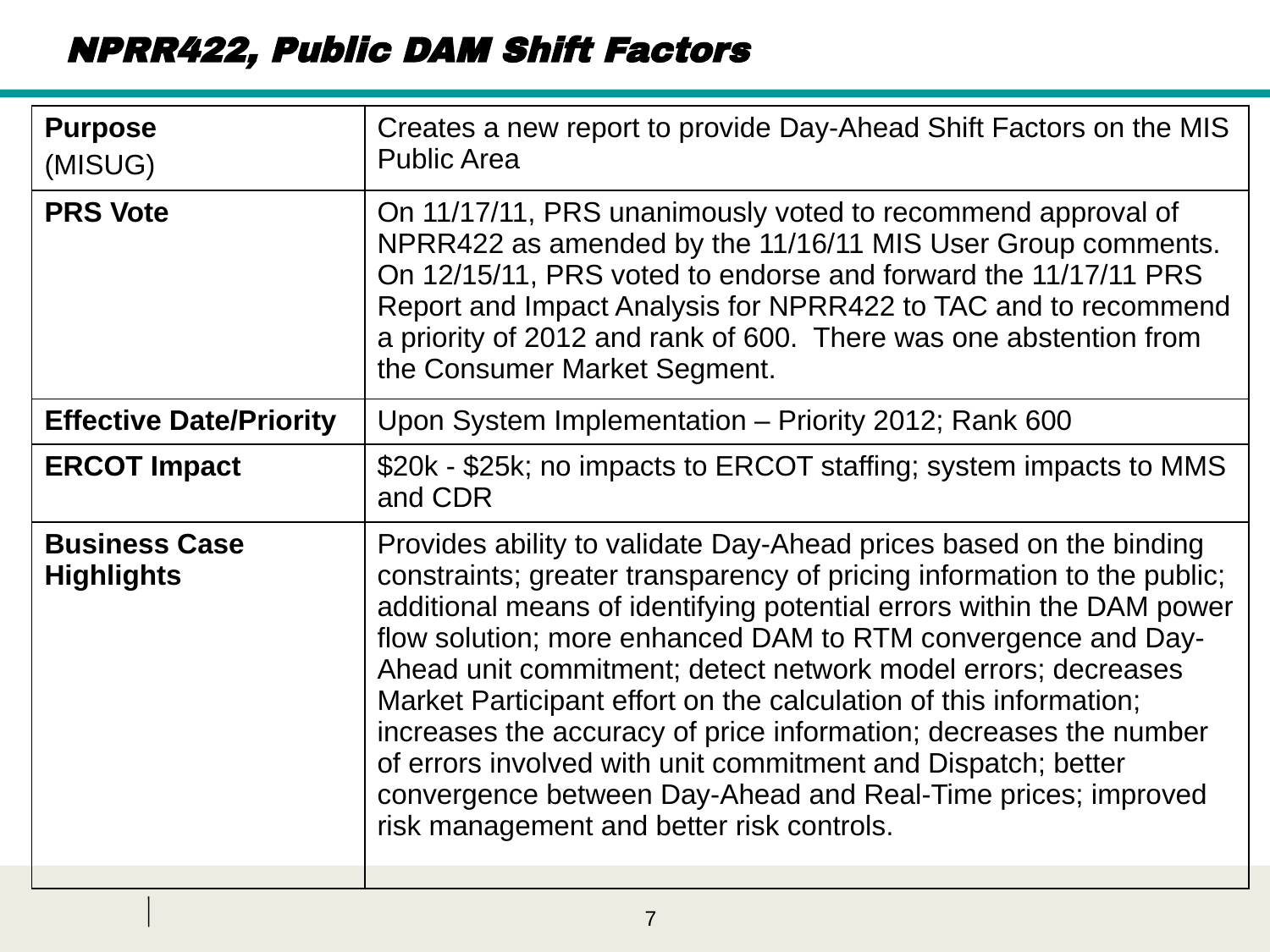

NPRR422, Public DAM Shift Factors
| Purpose (MISUG) | Creates a new report to provide Day-Ahead Shift Factors on the MIS Public Area |
| --- | --- |
| PRS Vote | On 11/17/11, PRS unanimously voted to recommend approval of NPRR422 as amended by the 11/16/11 MIS User Group comments. On 12/15/11, PRS voted to endorse and forward the 11/17/11 PRS Report and Impact Analysis for NPRR422 to TAC and to recommend a priority of 2012 and rank of 600. There was one abstention from the Consumer Market Segment. |
| Effective Date/Priority | Upon System Implementation – Priority 2012; Rank 600 |
| ERCOT Impact | $20k - $25k; no impacts to ERCOT staffing; system impacts to MMS and CDR |
| Business Case Highlights | Provides ability to validate Day-Ahead prices based on the binding constraints; greater transparency of pricing information to the public; additional means of identifying potential errors within the DAM power flow solution; more enhanced DAM to RTM convergence and Day-Ahead unit commitment; detect network model errors; decreases Market Participant effort on the calculation of this information; increases the accuracy of price information; decreases the number of errors involved with unit commitment and Dispatch; better convergence between Day-Ahead and Real-Time prices; improved risk management and better risk controls. |